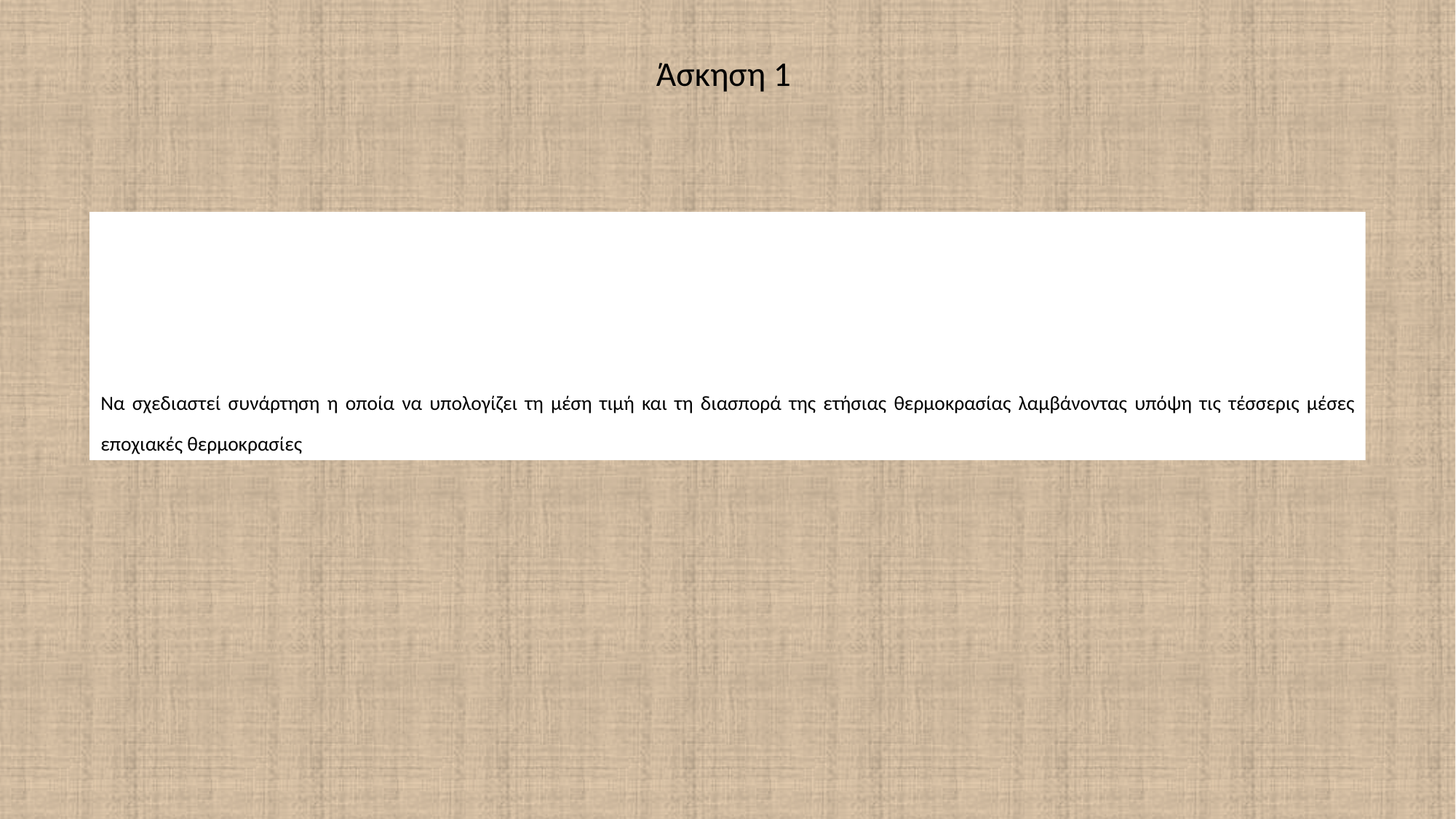

# Άσκηση 1

Να σχεδιαστεί συνάρτηση η οποία να υπολογίζει τη μέση τιμή και τη διασπορά της ετήσιας θερμοκρασίας λαμβάνοντας υπόψη τις τέσσερις μέσες εποχιακές θερμοκρασίες